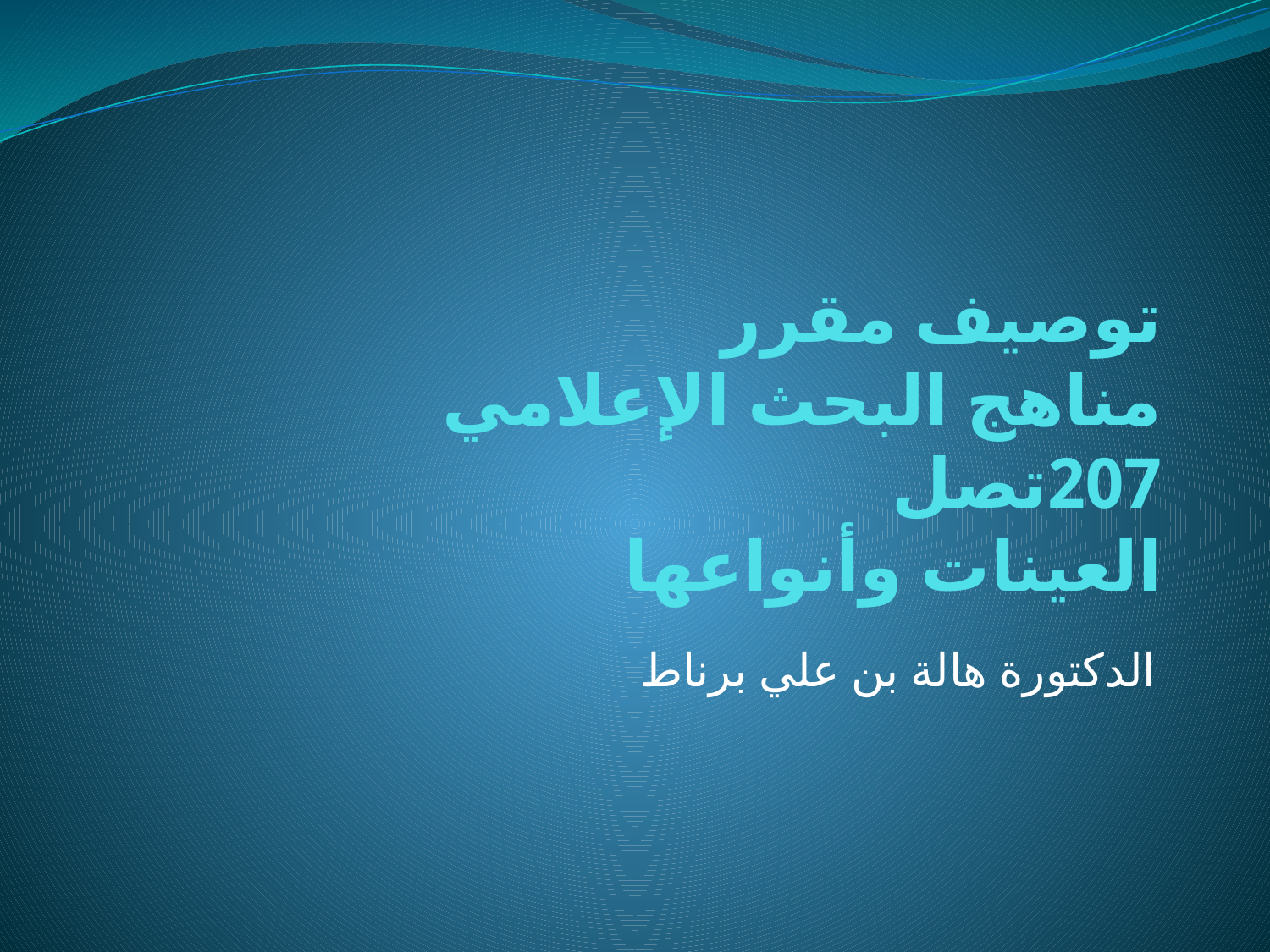

# توصيف مقرر مناهج البحث الإعلامي 207تصل العينات وأنواعها
الدكتورة هالة بن علي برناط